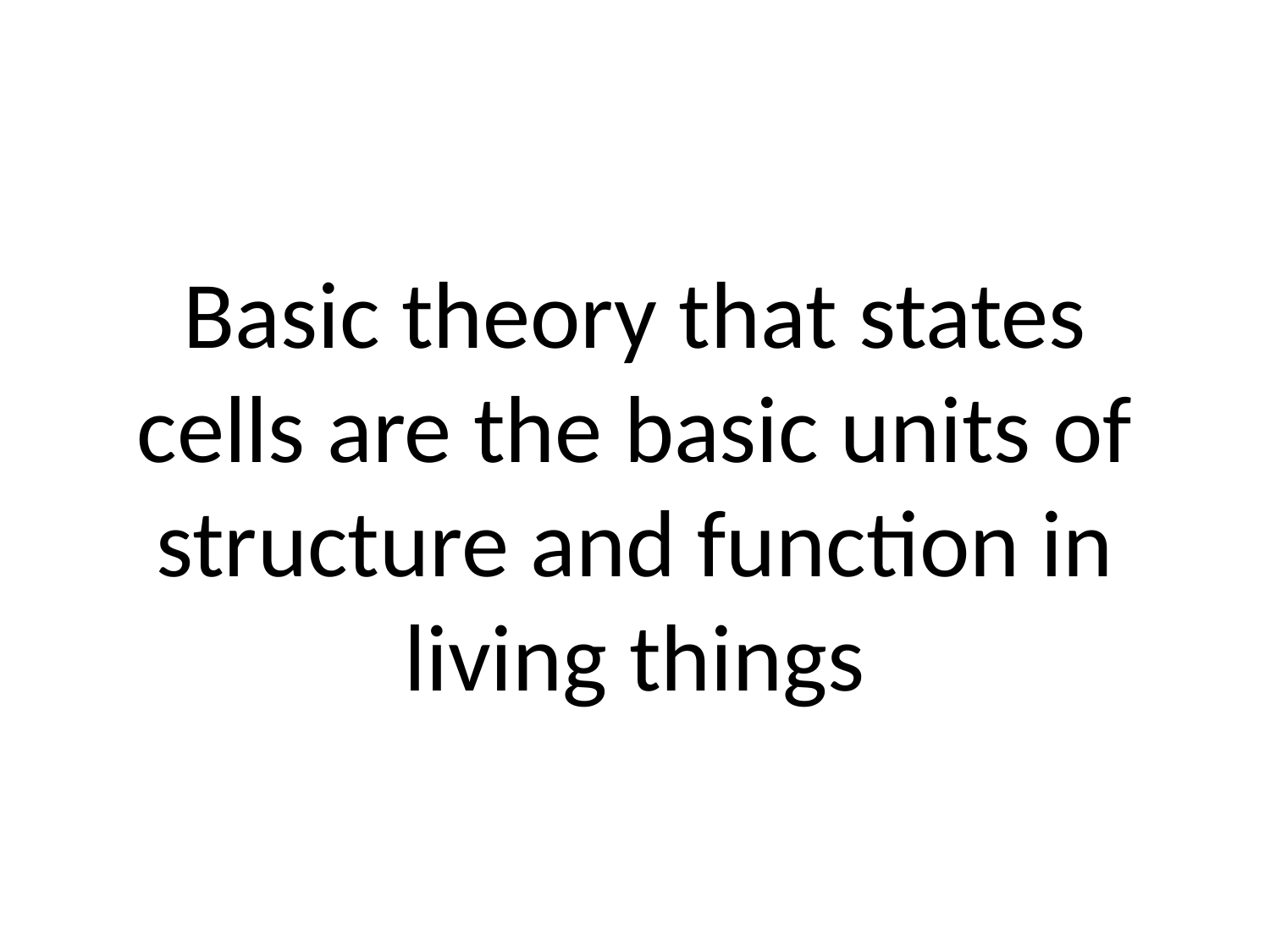

# Basic theory that states cells are the basic units of structure and function in living things